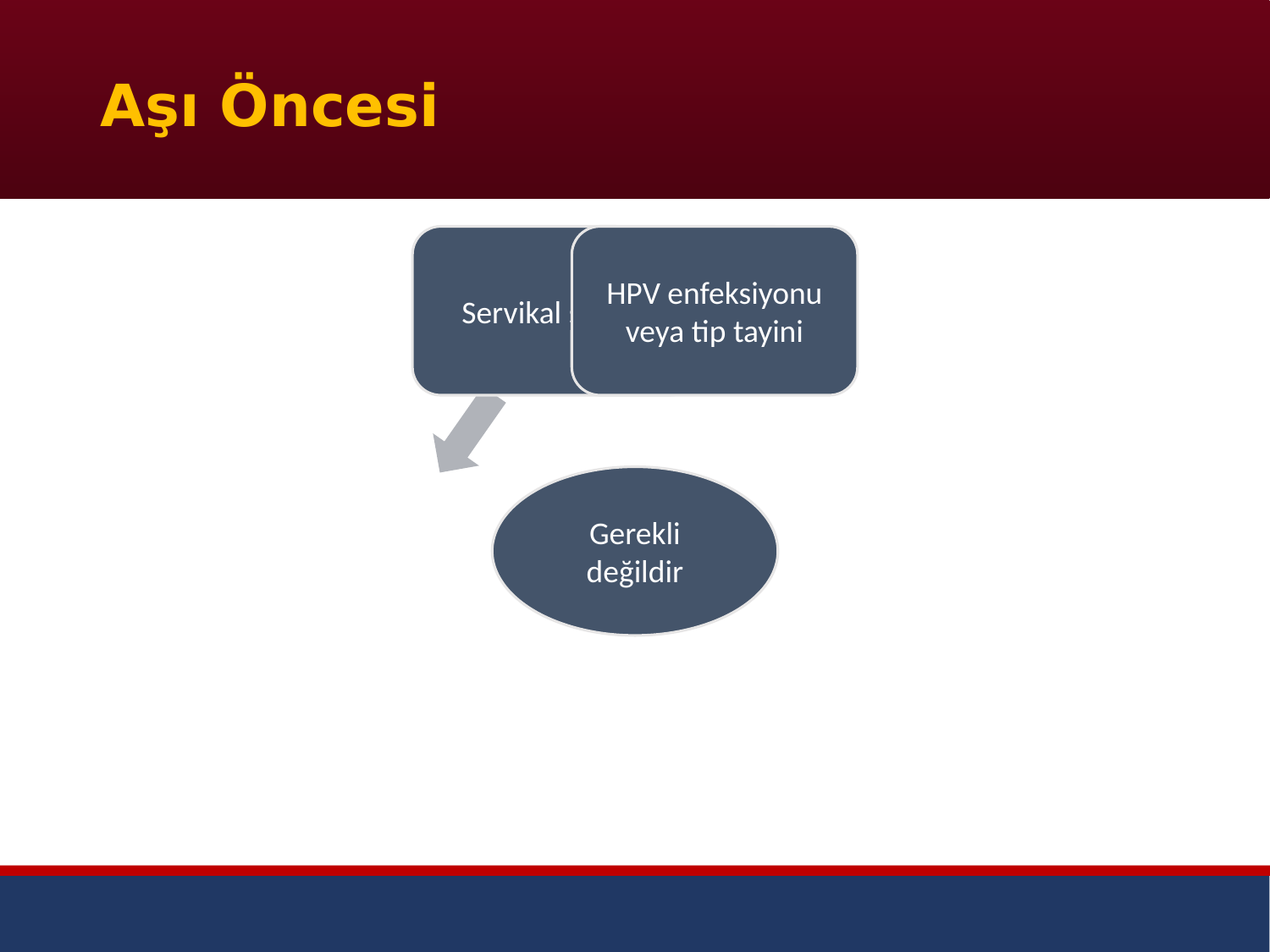

# Aşı Öncesi
Gerekli değildir
Servikal smear